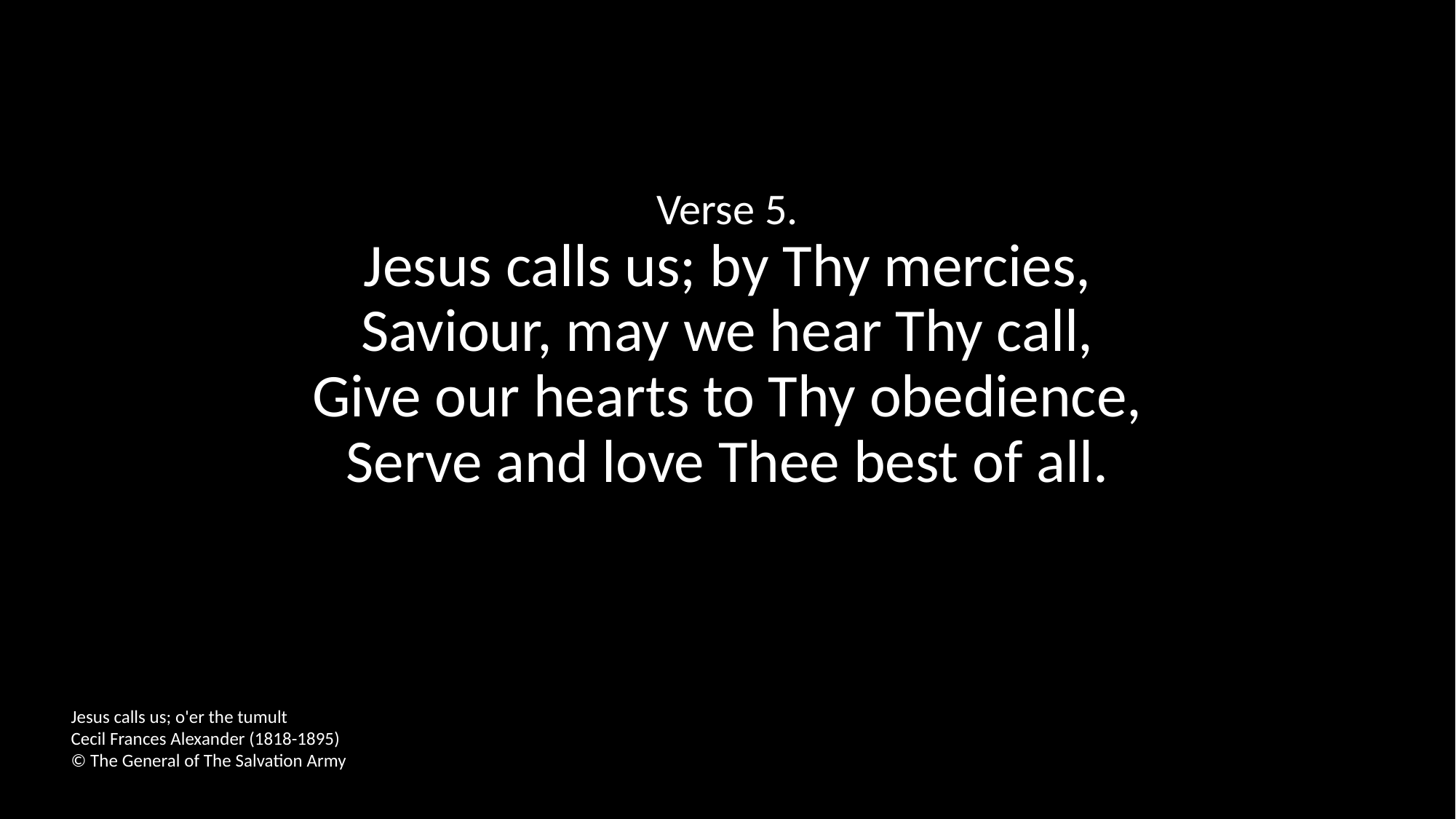

Verse 5.
Jesus calls us; by Thy mercies,
Saviour, may we hear Thy call,
Give our hearts to Thy obedience,
Serve and love Thee best of all.
Jesus calls us; o'er the tumult
Cecil Frances Alexander (1818-1895)
© The General of The Salvation Army